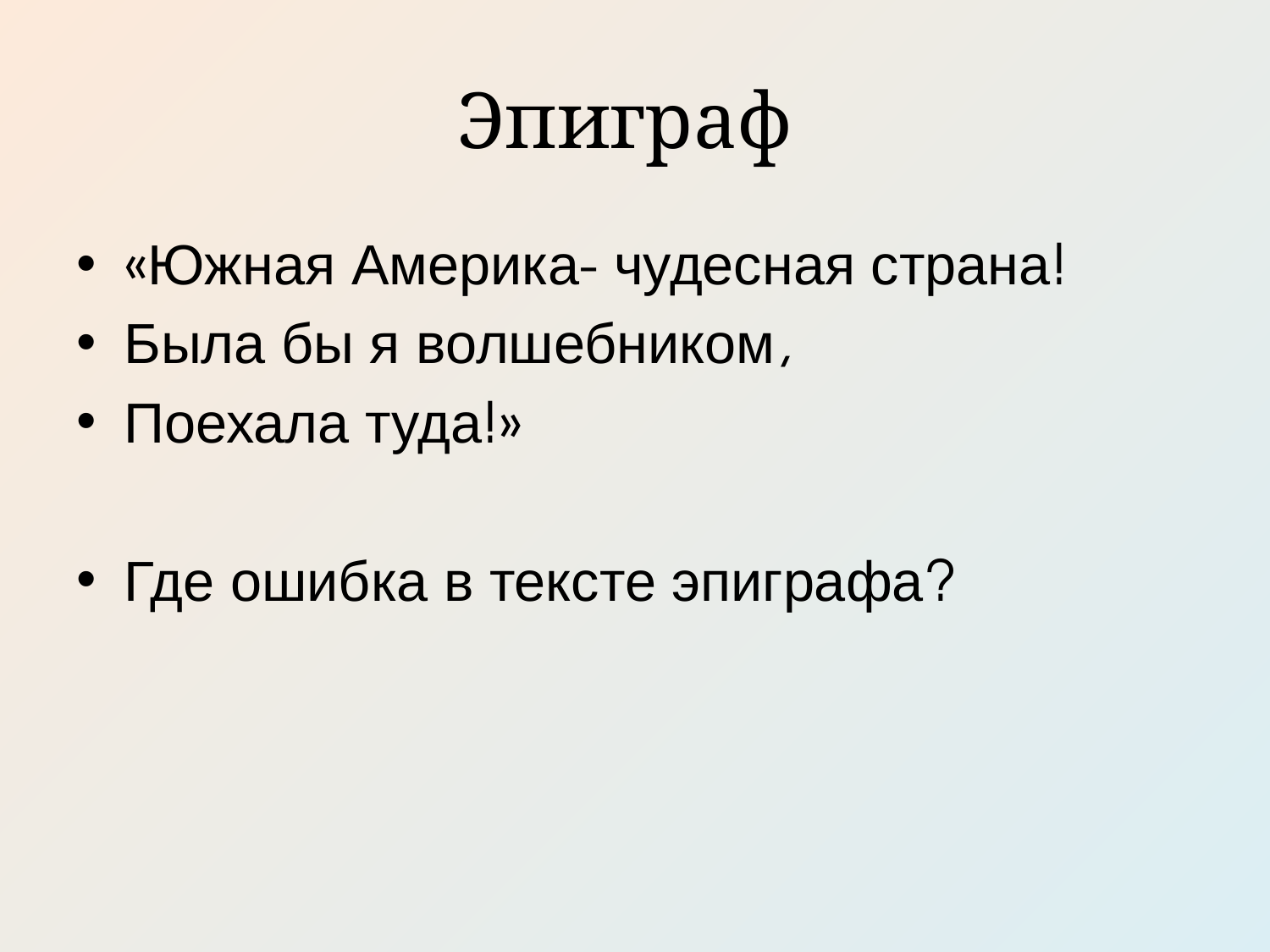

# Эпиграф
«Южная Америка- чудесная страна!
Была бы я волшебником,
Поехала туда!»

Где ошибка в тексте эпиграфа?